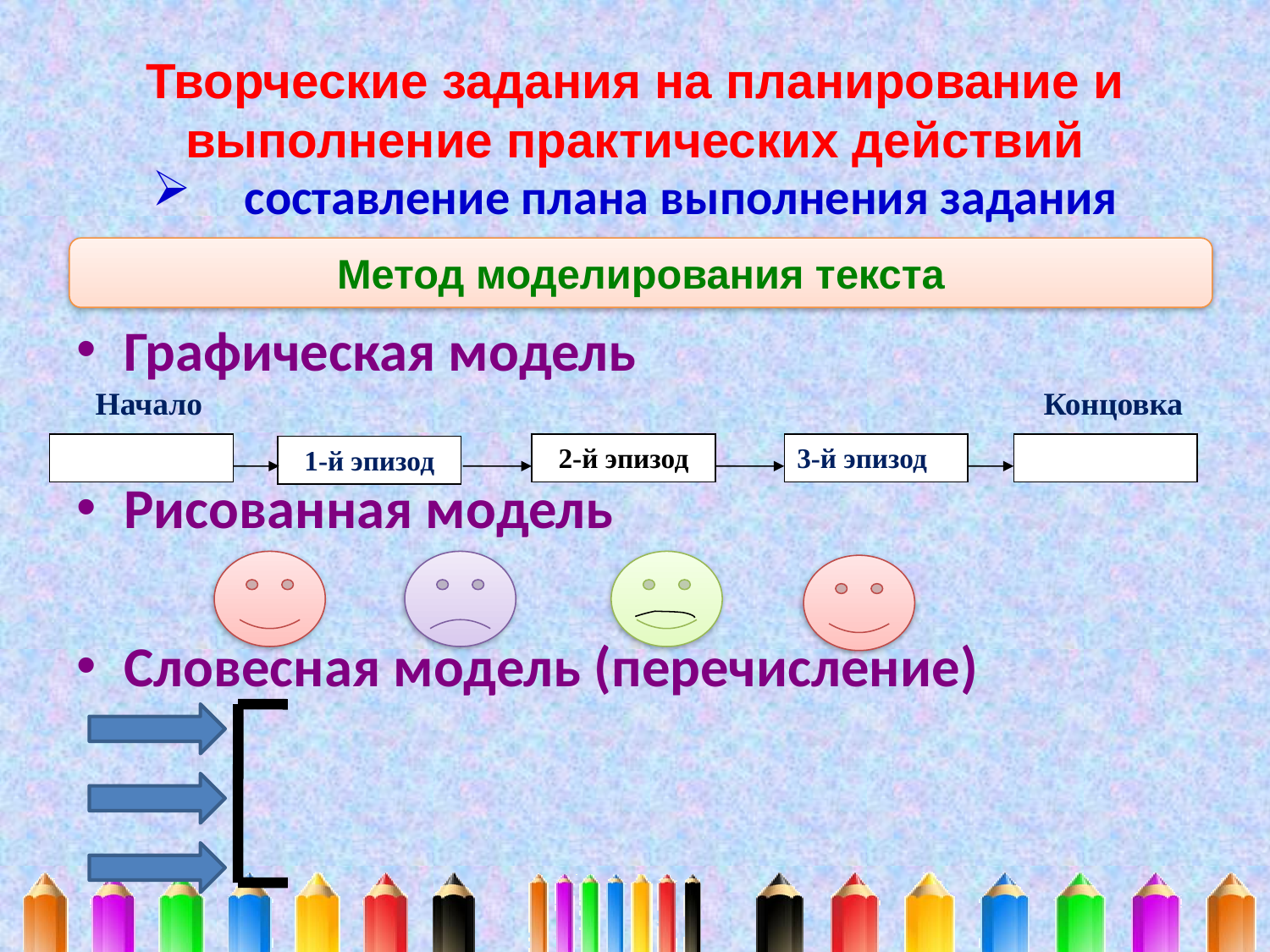

# Творческие задания на планирование и выполнение практических действий
    составление плана выполнения задания

Графическая модель

Рисованная модель

Словесная модель (перечисление)

Метод моделирования текста
Начало
     Концовка

2-й эпизод
3-й эпизод

1-й эпизод